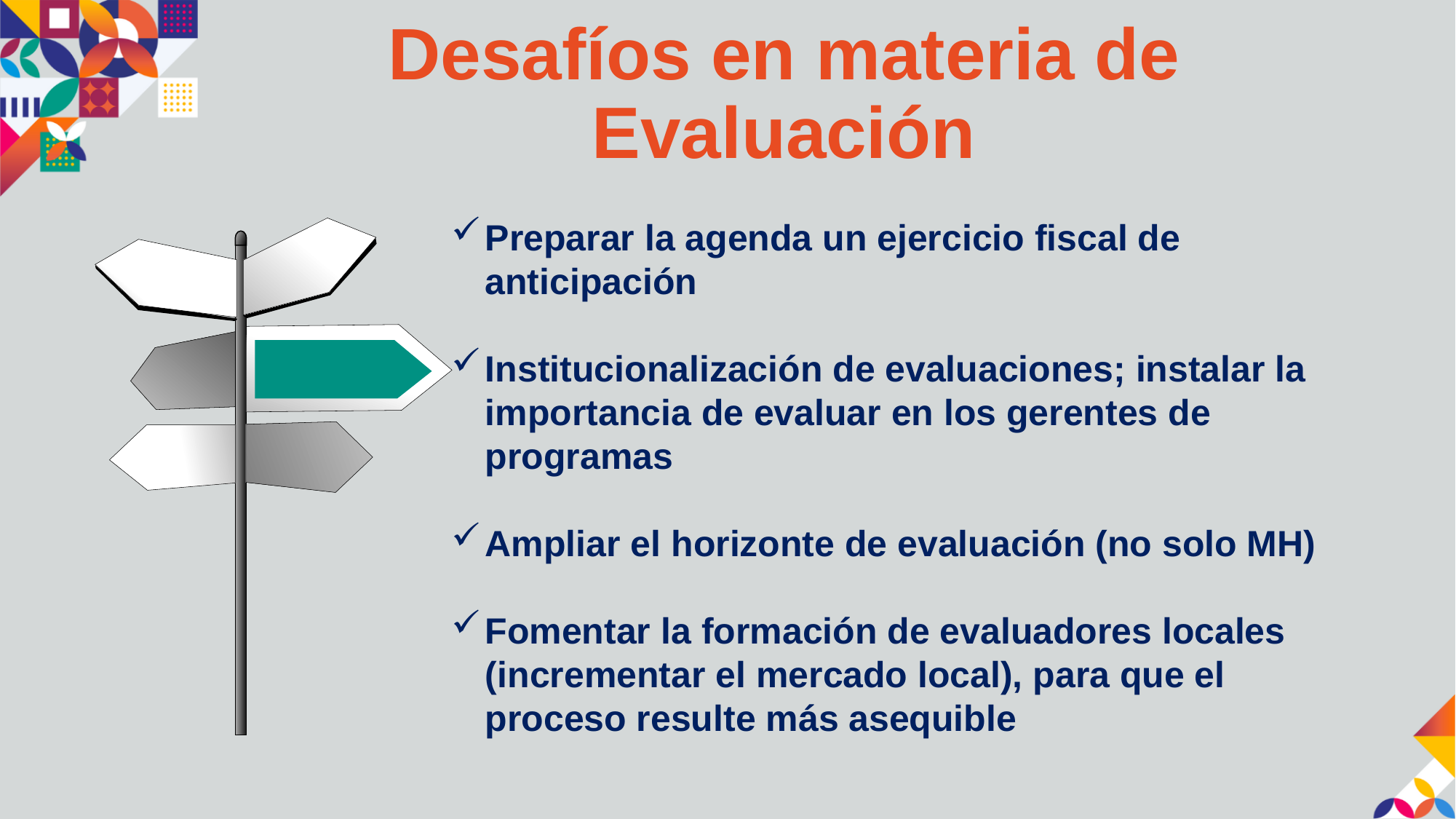

# Desafíos en materia de Evaluación
Preparar la agenda un ejercicio fiscal de anticipación

Institucionalización de evaluaciones; instalar la importancia de evaluar en los gerentes de programas

Ampliar el horizonte de evaluación (no solo MH)

Fomentar la formación de evaluadores locales (incrementar el mercado local), para que el proceso resulte más asequible